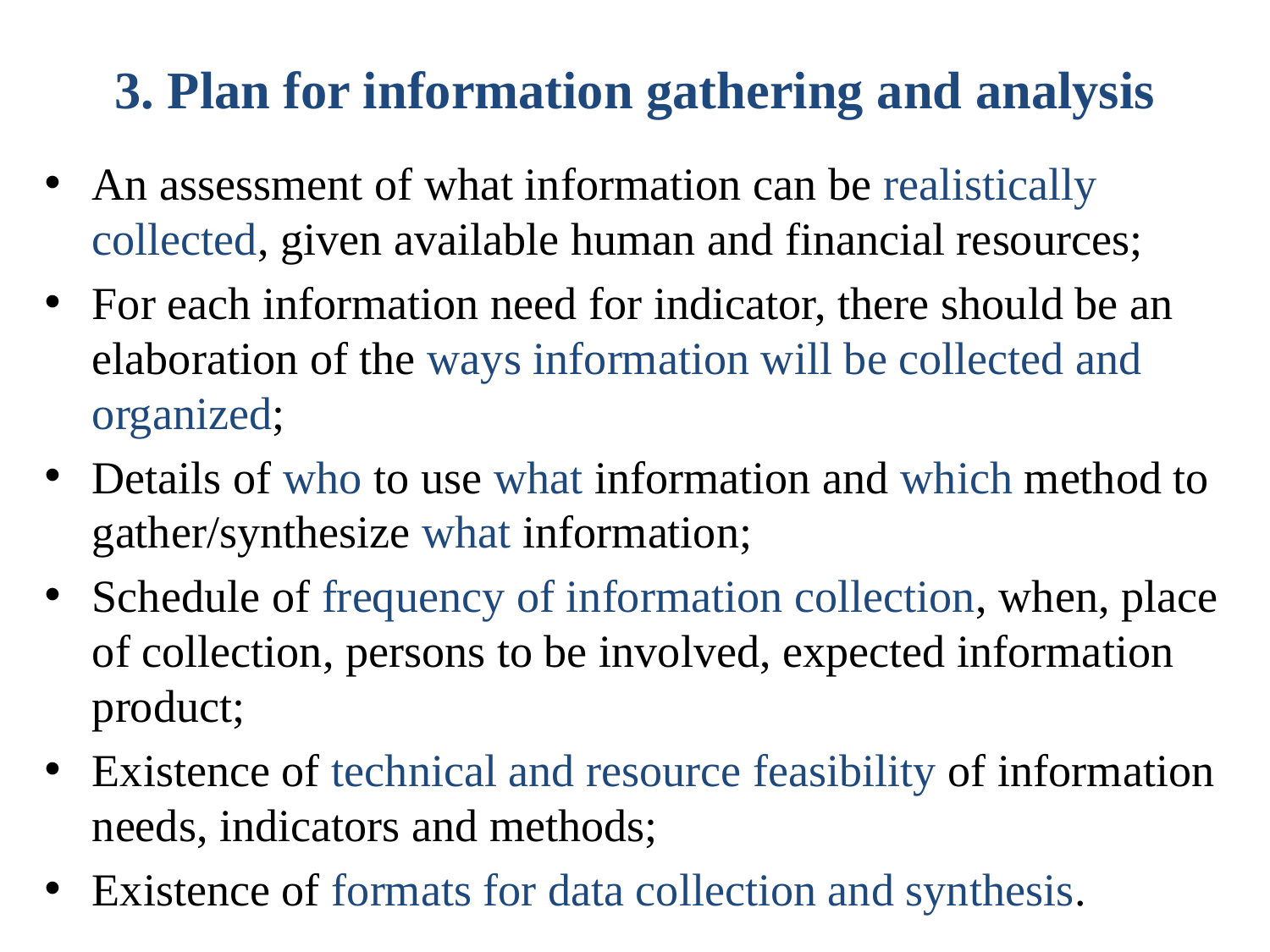

# 3. Plan for information gathering and analysis
An assessment of what information can be realistically collected, given available human and financial resources;
For each information need for indicator, there should be an elaboration of the ways information will be collected and organized;
Details of who to use what information and which method to gather/synthesize what information;
Schedule of frequency of information collection, when, place of collection, persons to be involved, expected information product;
Existence of technical and resource feasibility of information needs, indicators and methods;
Existence of formats for data collection and synthesis.